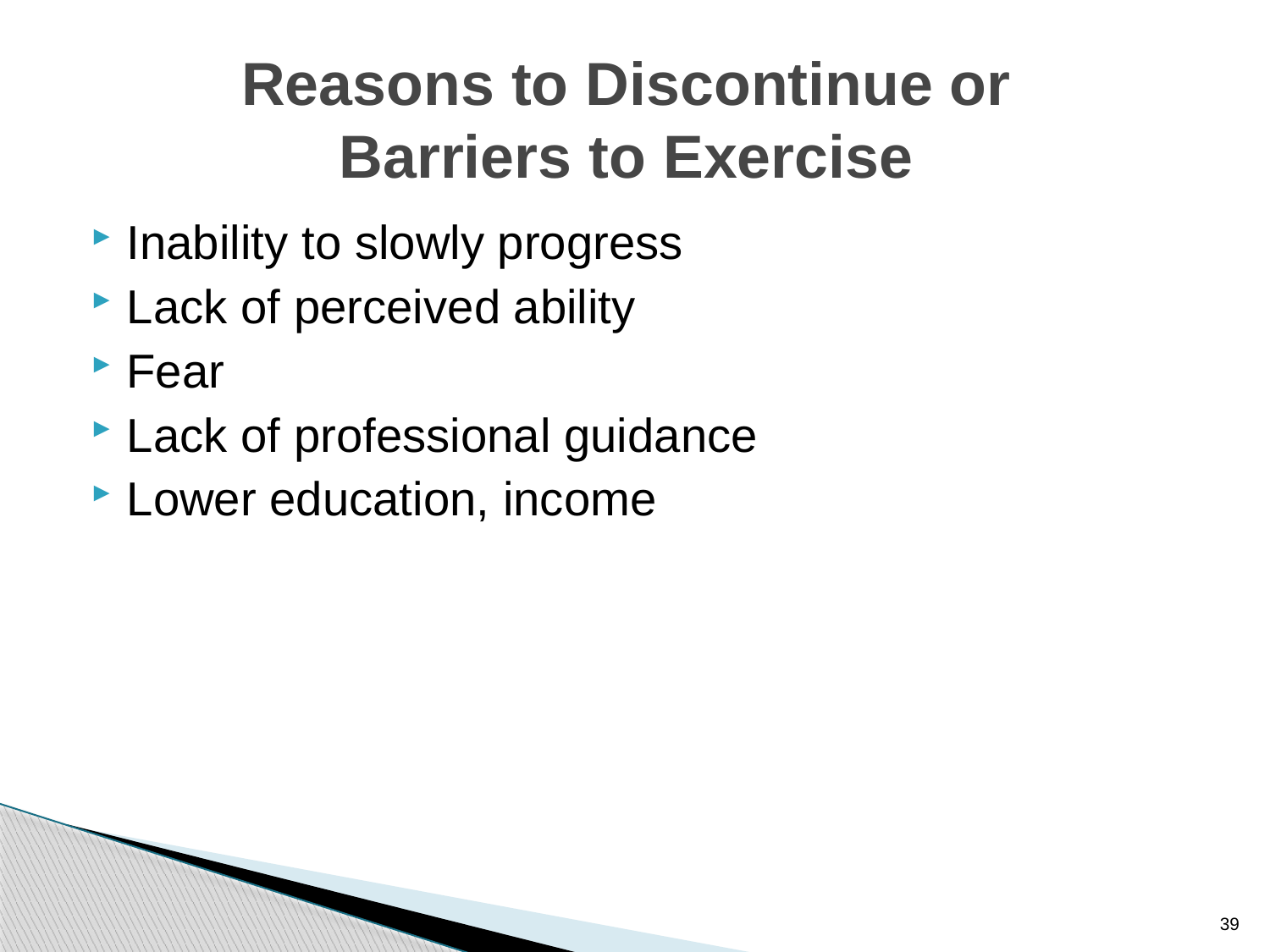

# Reasons to Discontinue or Barriers to Exercise
Inability to slowly progress
Lack of perceived ability
Fear
Lack of professional guidance
Lower education, income
39